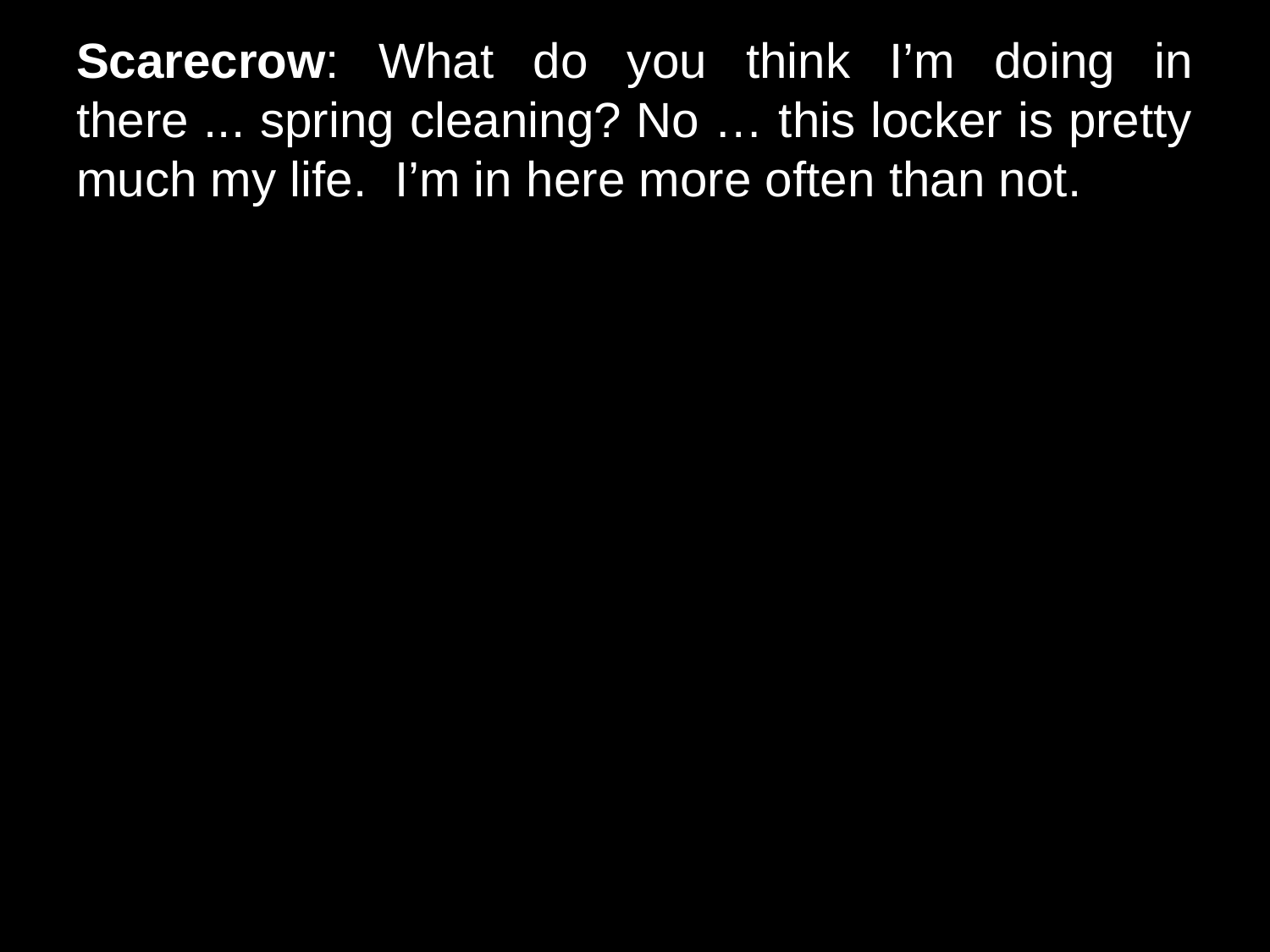

# Scarecrow: What do you think I’m doing in there ... spring cleaning? No … this locker is pretty much my life.  I’m in here more often than not.